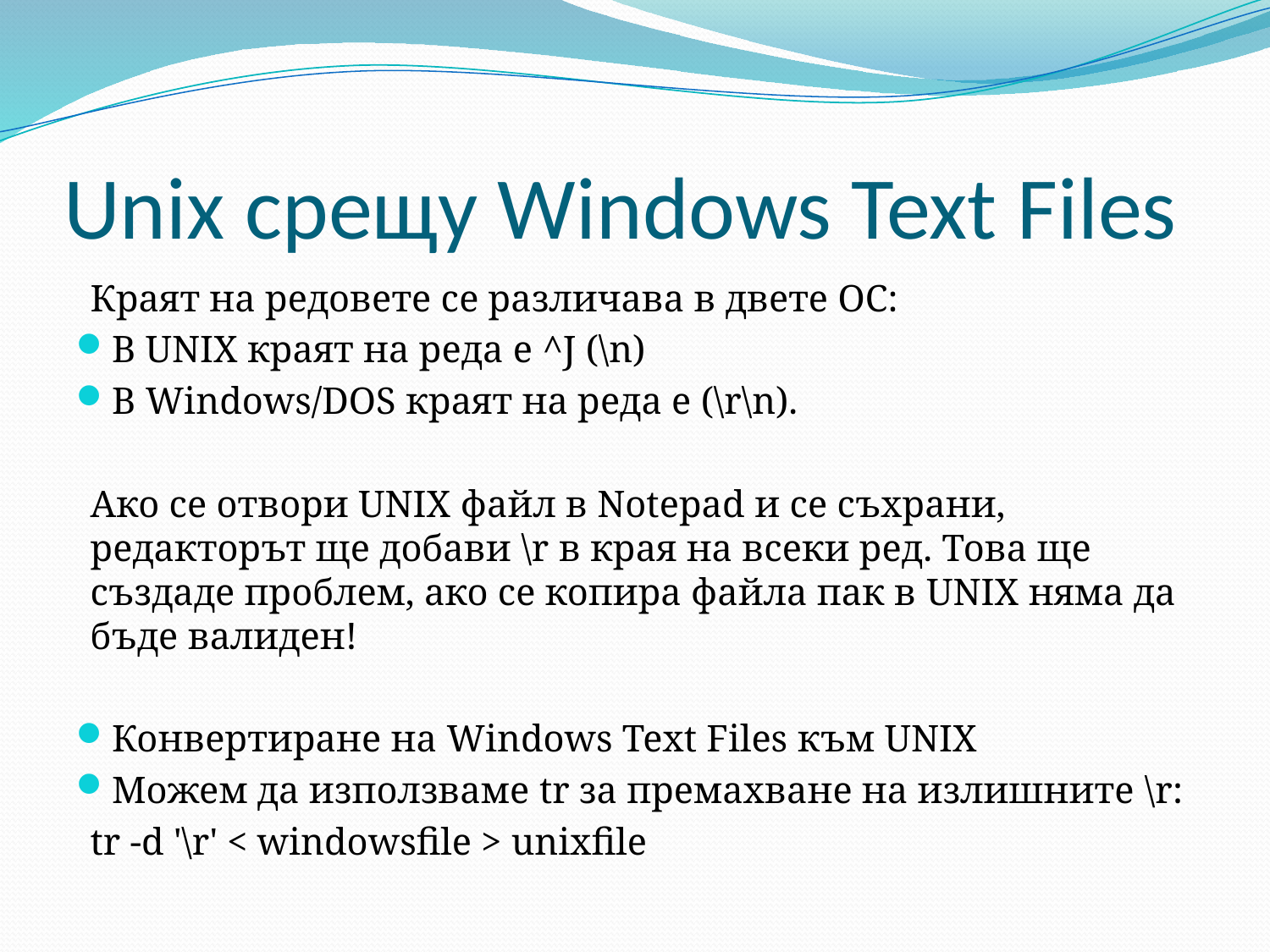

# Unix срещу Windows Text Files
Краят на редовете се различава в двете ОС:
В UNIX краят на реда е ^J (\n)
В Windows/DOS краят на реда е (\r\n).

Ако се отвори UNIX файл в Notepad и се съхрани, редакторът ще добави \r в края на всеки ред. Това ще създаде проблем, ако се копира файла пак в UNIX няма да бъде валиден!

Конвертиране на Windows Text Files към UNIX
Можем да използваме tr за премахване на излишните \r:
tr -d '\r' < windowsfile > unixfile